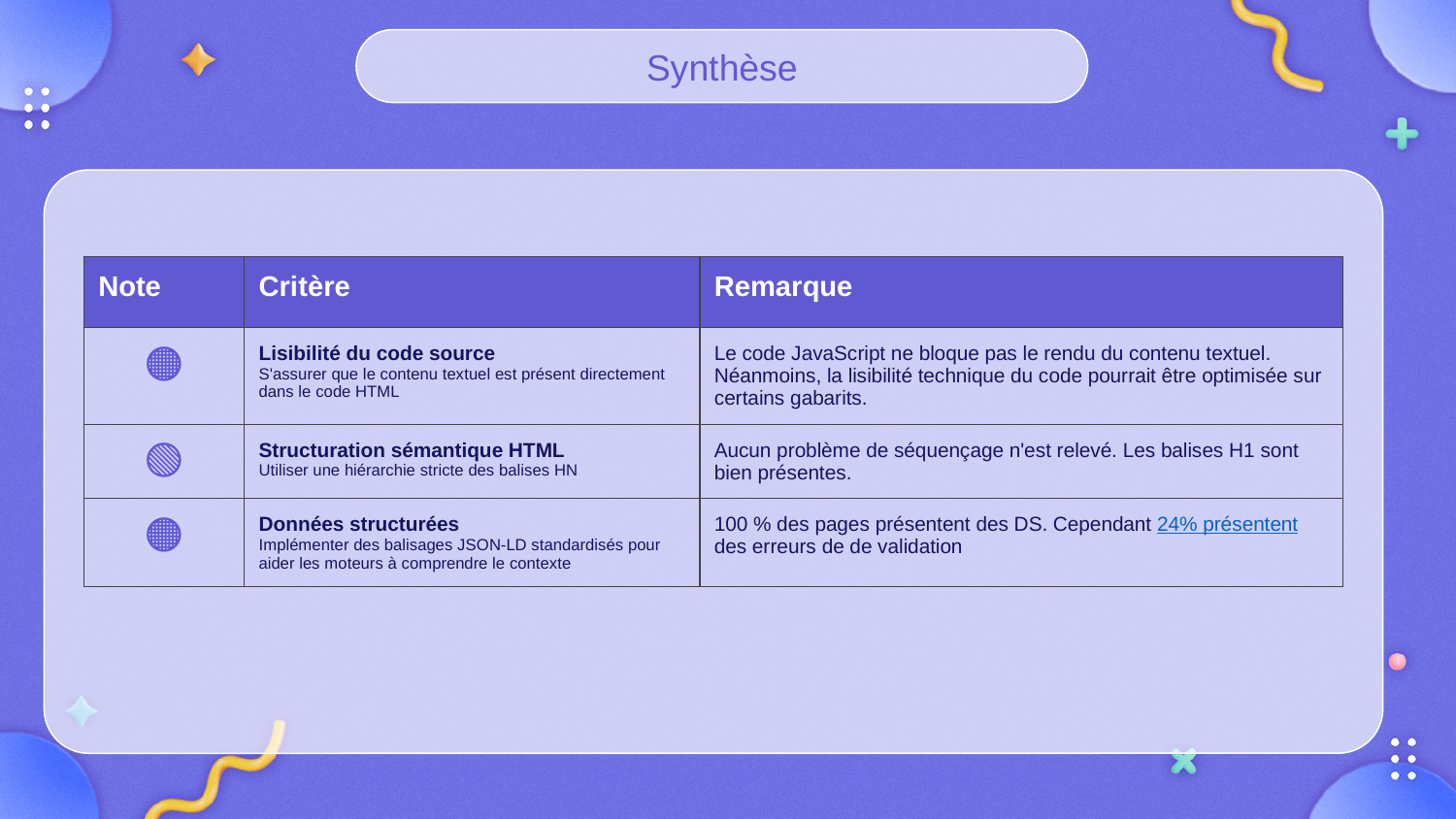

Synthèse

| Note | Critère | Remarque |
| --- | --- | --- |
| 🟠 | Lisibilité du code source S'assurer que le contenu textuel est présent directement dans le code HTML | Le code JavaScript ne bloque pas le rendu du contenu textuel. Néanmoins, la lisibilité technique du code pourrait être optimisée sur certains gabarits. |
| 🟢 | Structuration sémantique HTML Utiliser une hiérarchie stricte des balises HN | Aucun problème de séquençage n'est relevé. Les balises H1 sont bien présentes. |
| 🟠 | Données structurées Implémenter des balisages JSON-LD standardisés pour aider les moteurs à comprendre le contexte | 100 % des pages présentent des DS. Cependant 24% présentent des erreurs de de validation |